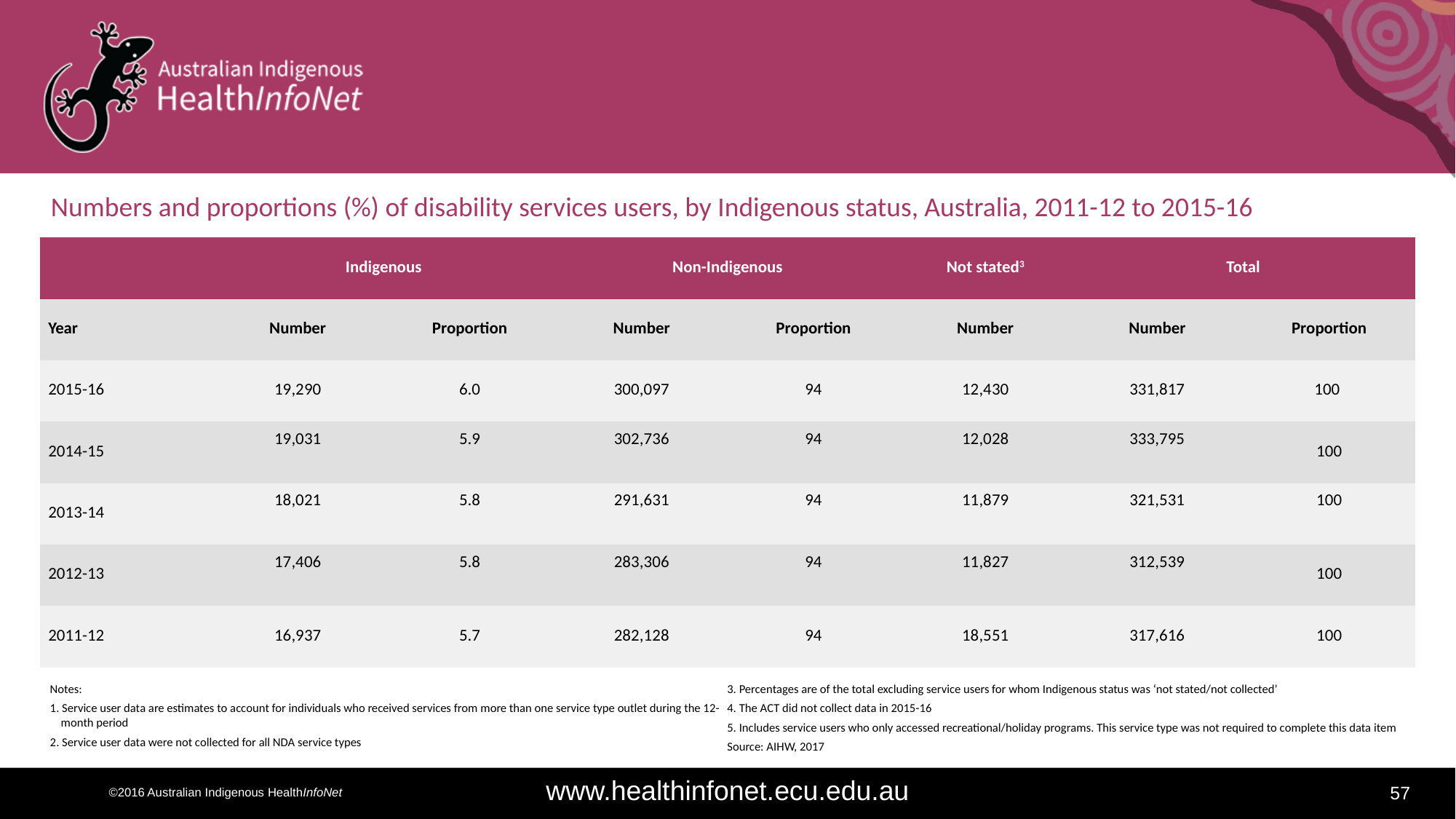

# Numbers and proportions (%) of disability services users, by Indigenous status, Australia, 2011-12 to 2015-16
|  | Indigenous |  | Non-Indigenous |  | Not stated3 | Total |  |
| --- | --- | --- | --- | --- | --- | --- | --- |
| Year | Number | Proportion | Number | Proportion | Number | Number | Proportion |
| 2015-16 | 19,290 | 6.0 | 300,097 | 94 | 12,430 | 331,817 | 100 |
| 2014-15 | 19,031 | 5.9 | 302,736 | 94 | 12,028 | 333,795 | 100 |
| 2013-14 | 18,021 | 5.8 | 291,631 | 94 | 11,879 | 321,531 | 100 |
| 2012-13 | 17,406 | 5.8 | 283,306 | 94 | 11,827 | 312,539 | 100 |
| 2011-12 | 16,937 | 5.7 | 282,128 | 94 | 18,551 | 317,616 | 100 |
Notes:
1. Service user data are estimates to account for individuals who received services from more than one service type outlet during the 12-month period
2. Service user data were not collected for all NDA service types
3. Percentages are of the total excluding service users for whom Indigenous status was ‘not stated/not collected’
4. The ACT did not collect data in 2015-16
5. Includes service users who only accessed recreational/holiday programs. This service type was not required to complete this data item
Source: AIHW, 2017